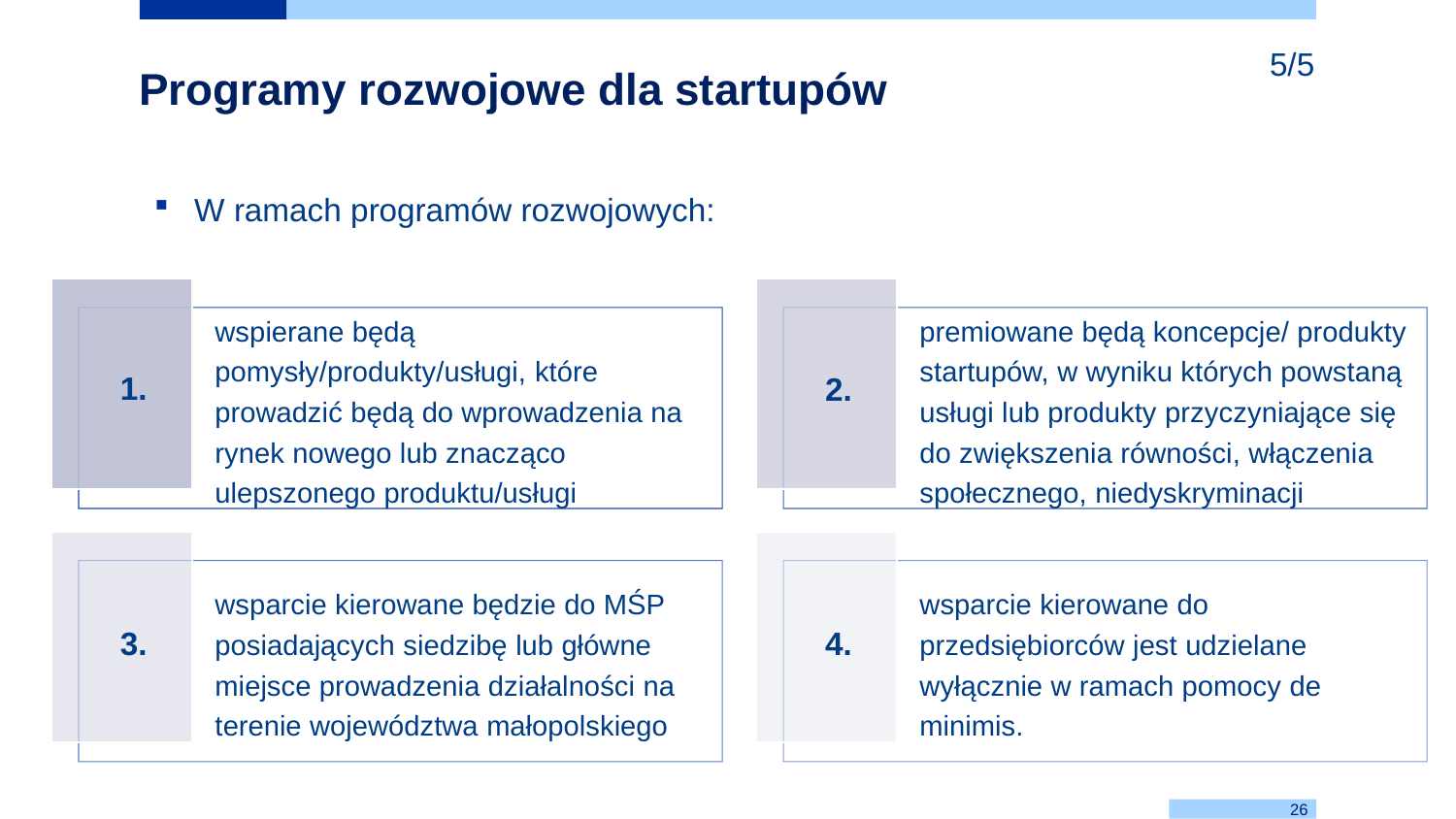

5/5
Programy rozwojowe dla startupów
wspierane będą pomysły/produkty/usługi, które prowadzić będą do wprowadzenia na rynek nowego lub znacząco ulepszonego produktu/usługi
premiowane będą koncepcje/ produkty startupów, w wyniku których powstaną usługi lub produkty przyczyniające się do zwiększenia równości, włączenia społecznego, niedyskryminacji
wsparcie kierowane będzie do MŚP posiadających siedzibę lub główne miejsce prowadzenia działalności na terenie województwa małopolskiego
wsparcie kierowane do przedsiębiorców jest udzielane wyłącznie w ramach pomocy de minimis.
W ramach programów rozwojowych:
1.
2.

3.
4.
26